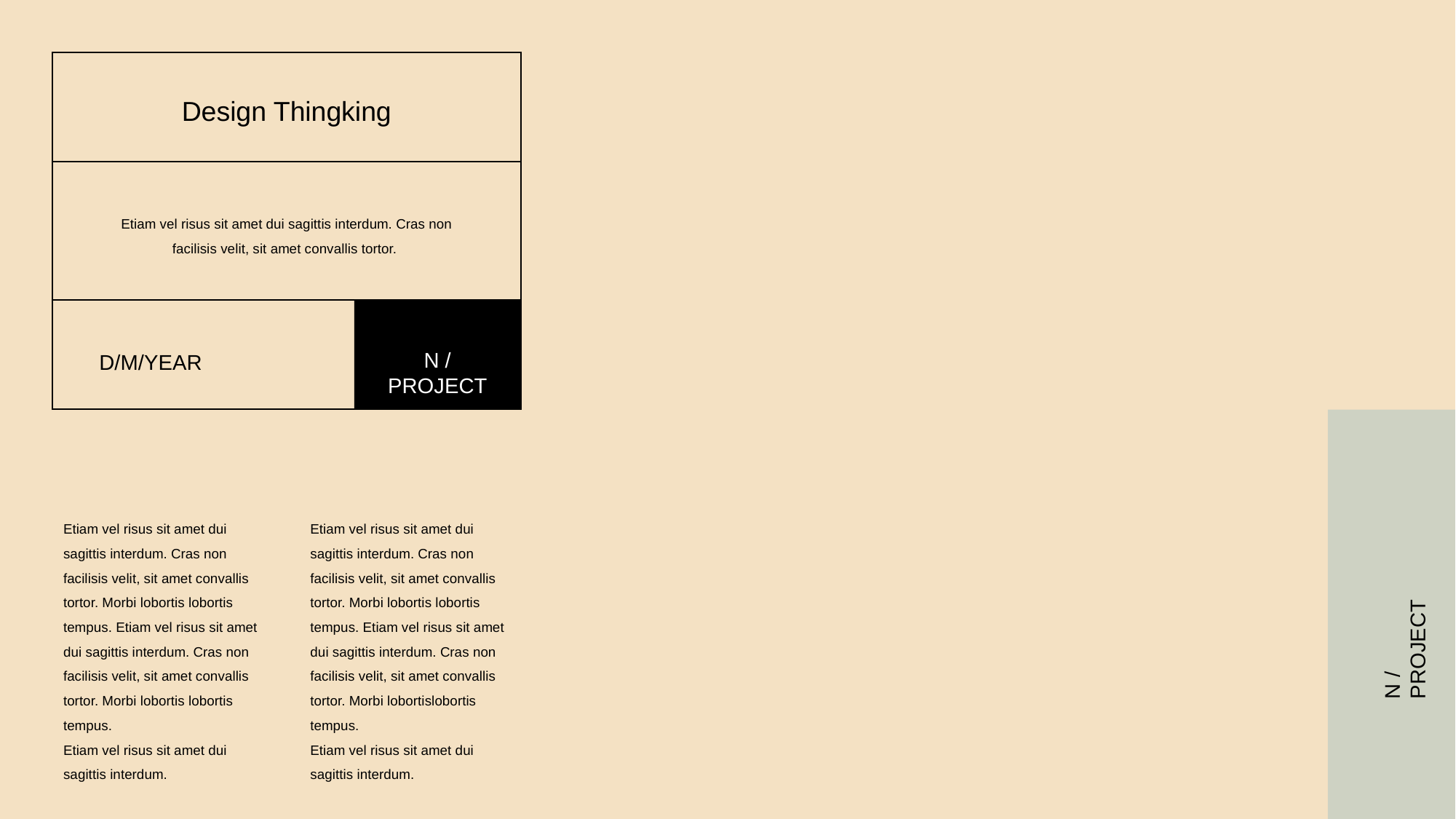

Design Thingking
Etiam vel risus sit amet dui sagittis interdum. Cras non facilisis velit, sit amet convallis tortor.
N / PROJECT
D/M/YEAR

Etiam vel risus sit amet dui sagittis interdum. Cras non facilisis velit, sit amet convallis tortor. Morbi lobortis lobortis tempus. Etiam vel risus sit amet dui sagittis interdum. Cras non facilisis velit, sit amet convallis tortor. Morbi lobortis lobortis tempus.
Etiam vel risus sit amet dui sagittis interdum.
Etiam vel risus sit amet dui sagittis interdum. Cras non facilisis velit, sit amet convallis tortor. Morbi lobortis lobortis tempus. Etiam vel risus sit amet dui sagittis interdum. Cras non facilisis velit, sit amet convallis tortor. Morbi lobortislobortis tempus.
Etiam vel risus sit amet dui sagittis interdum.
N / PROJECT